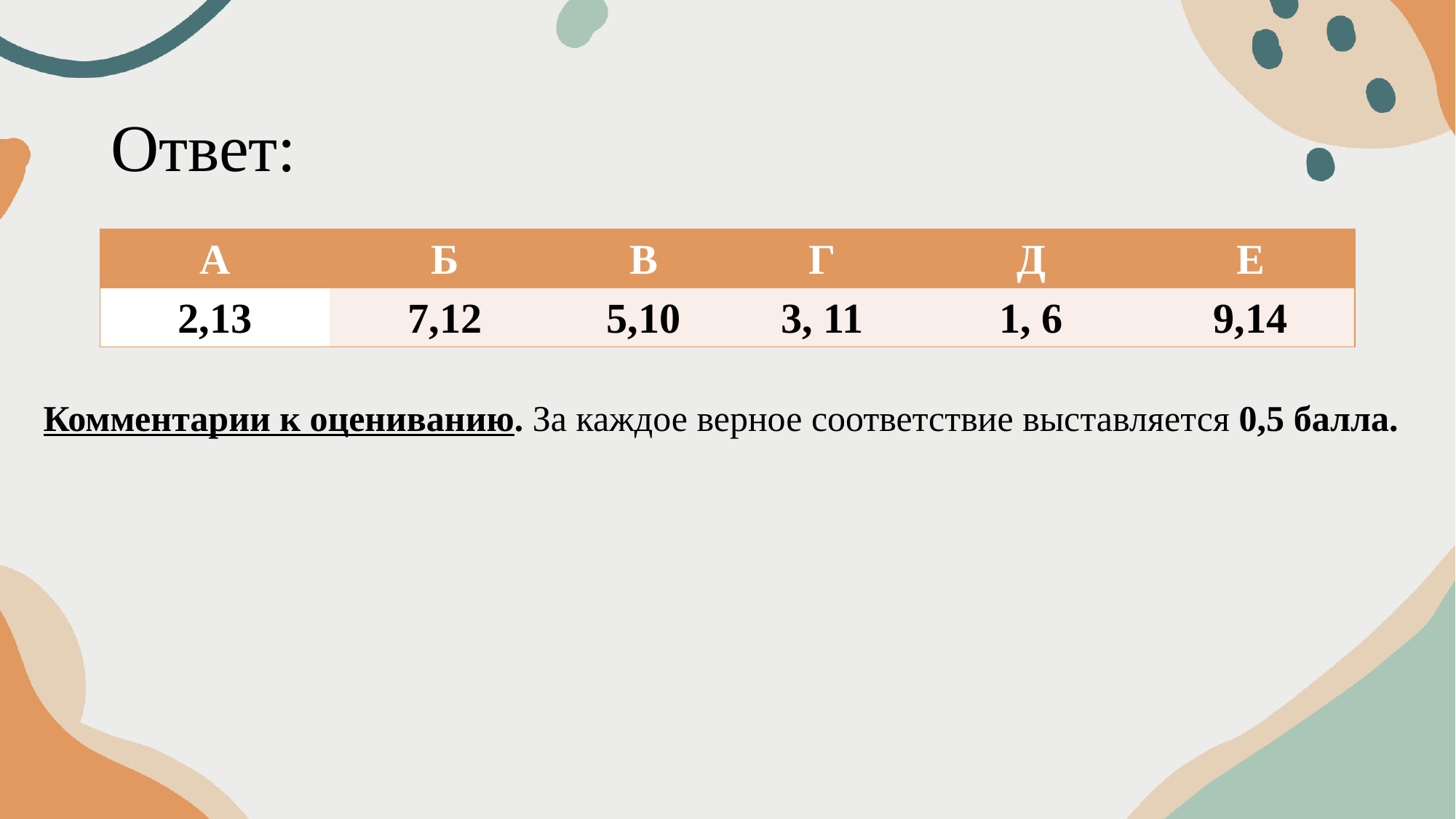

# Ответ:
| А | Б | В | Г | Д | Е |
| --- | --- | --- | --- | --- | --- |
| 2,13 | 7,12 | 5,10 | 3, 11 | 1, 6 | 9,14 |
Комментарии к оцениванию. За каждое верное соответствие выставляется 0,5 балла.